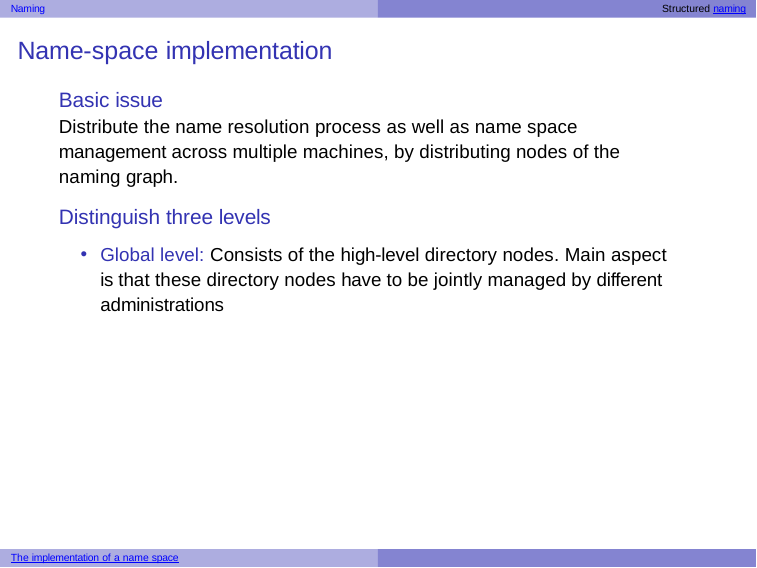

Naming	Structured naming
# Name-space implementation
Basic issue
Distribute the name resolution process as well as name space management across multiple machines, by distributing nodes of the naming graph.
Distinguish three levels
Global level: Consists of the high-level directory nodes. Main aspect is that these directory nodes have to be jointly managed by different administrations

The implementation of a name space